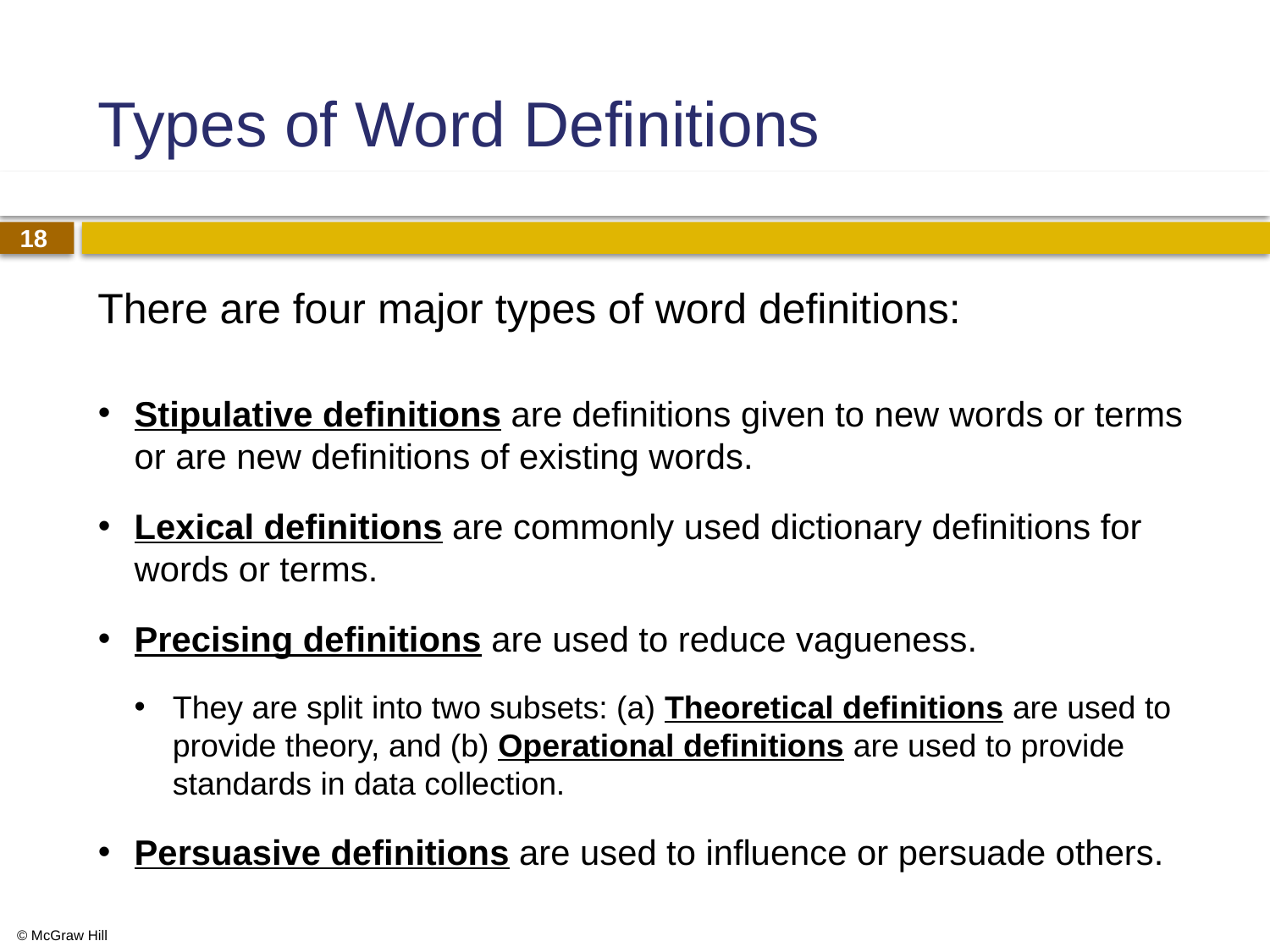

# Types of Word Definitions
There are four major types of word definitions:

Stipulative definitions are definitions given to new words or terms or are new definitions of existing words.
Lexical definitions are commonly used dictionary definitions for words or terms.
Precising definitions are used to reduce vagueness.
They are split into two subsets: (a) Theoretical definitions are used to provide theory, and (b) Operational definitions are used to provide standards in data collection.
Persuasive definitions are used to influence or persuade others.